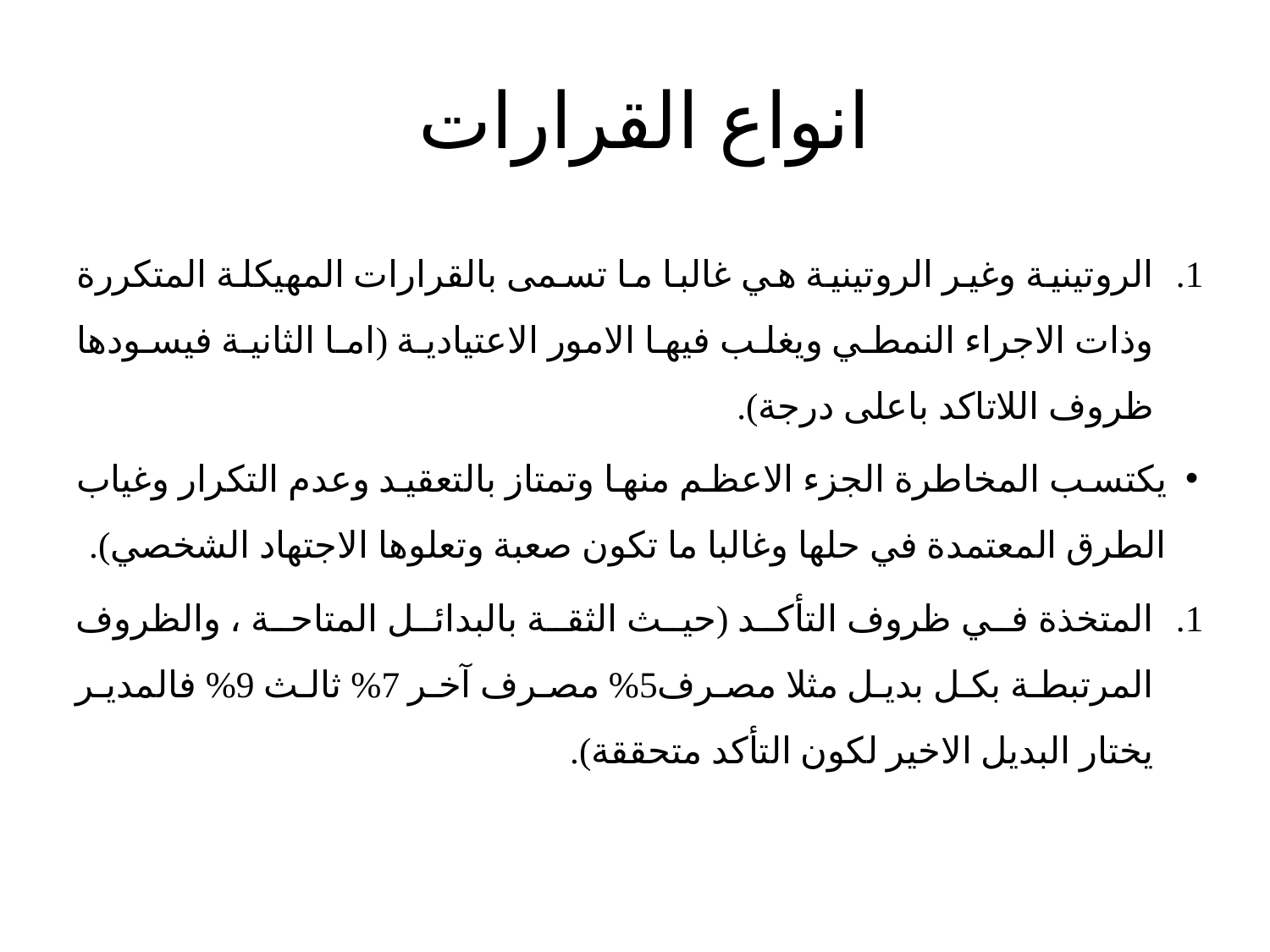

# انواع القرارات
الروتينية وغير الروتينية هي غالبا ما تسمى بالقرارات المهيكلة المتكررة وذات الاجراء النمطي ويغلب فيها الامور الاعتيادية (اما الثانية فيسودها ظروف اللاتاكد باعلى درجة).
يكتسب المخاطرة الجزء الاعظم منها وتمتاز بالتعقيد وعدم التكرار وغياب الطرق المعتمدة في حلها وغالبا ما تكون صعبة وتعلوها الاجتهاد الشخصي).
المتخذة في ظروف التأكد (حيث الثقة بالبدائل المتاحة ، والظروف المرتبطة بكل بديل مثلا مصرف5% مصرف آخر 7% ثالث 9% فالمدير يختار البديل الاخير لكون التأكد متحققة).